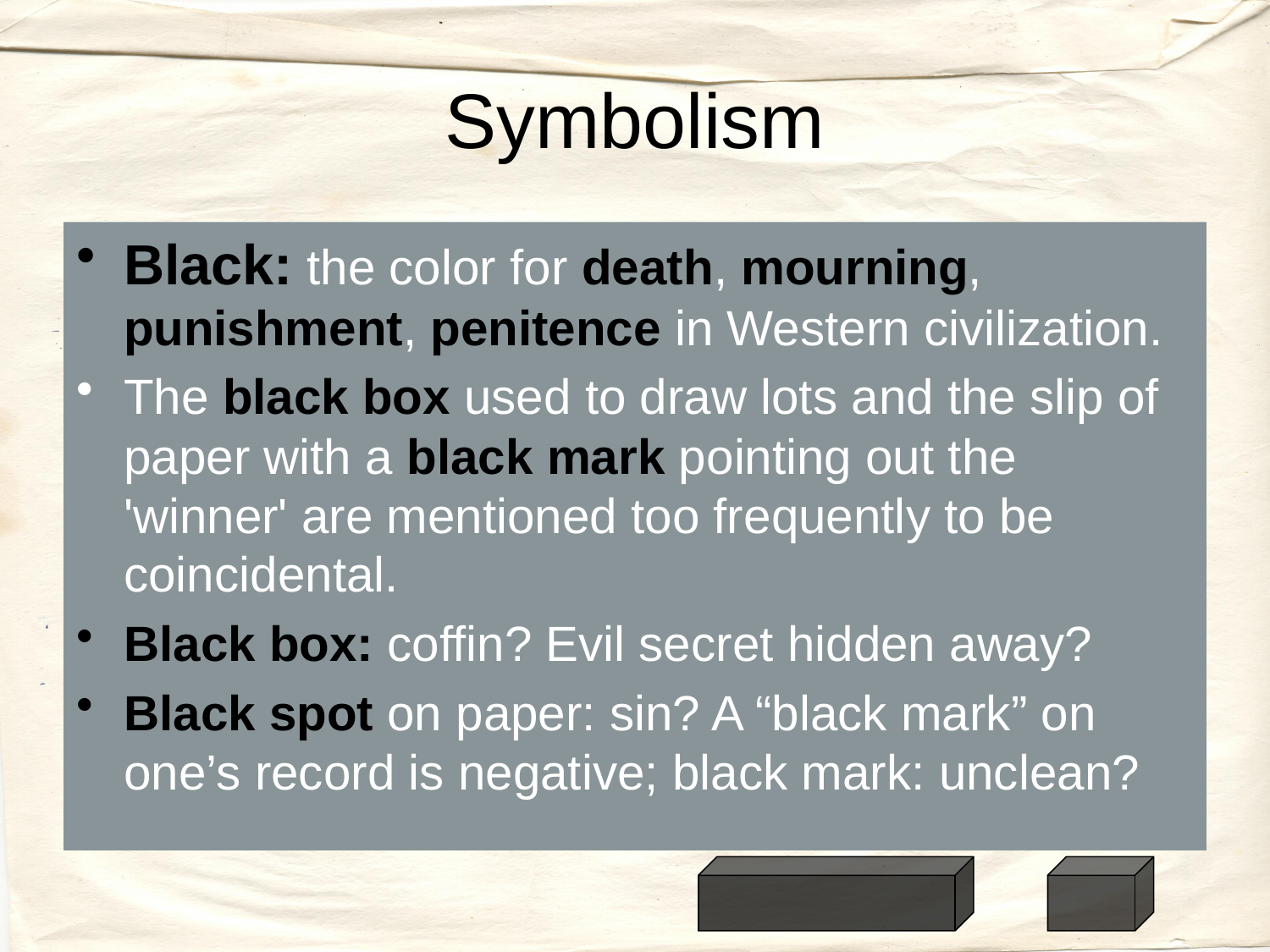

# Symbolism
Black: the color for death, mourning, punishment, penitence in Western civilization.
The black box used to draw lots and the slip of paper with a black mark pointing out the 'winner' are mentioned too frequently to be coincidental.
Black box: coffin? Evil secret hidden away?
Black spot on paper: sin? A “black mark” on one’s record is negative; black mark: unclean?